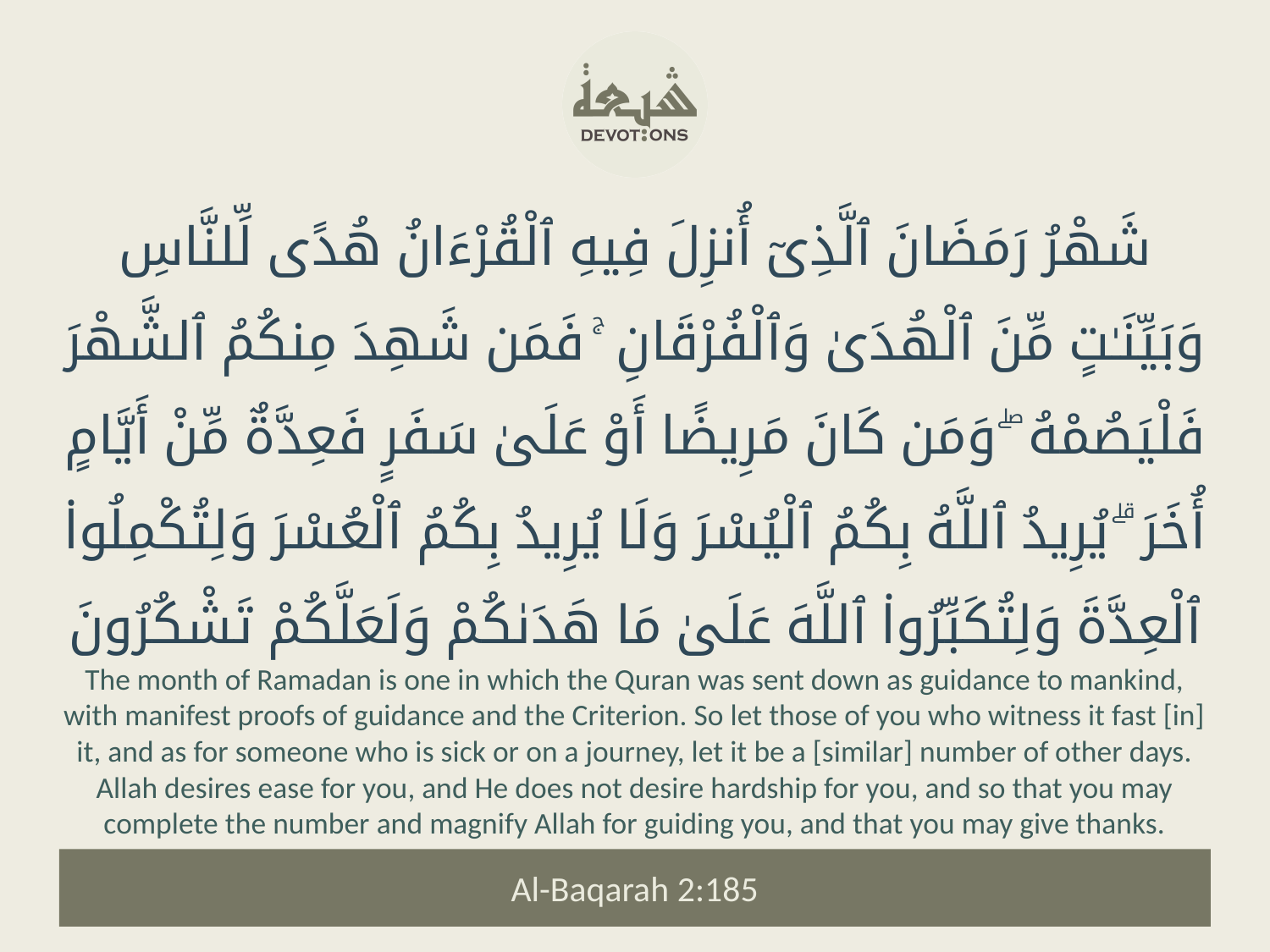

شَهْرُ رَمَضَانَ ٱلَّذِىٓ أُنزِلَ فِيهِ ٱلْقُرْءَانُ هُدًى لِّلنَّاسِ وَبَيِّنَـٰتٍ مِّنَ ٱلْهُدَىٰ وَٱلْفُرْقَانِ ۚ فَمَن شَهِدَ مِنكُمُ ٱلشَّهْرَ فَلْيَصُمْهُ ۖ وَمَن كَانَ مَرِيضًا أَوْ عَلَىٰ سَفَرٍ فَعِدَّةٌ مِّنْ أَيَّامٍ أُخَرَ ۗ يُرِيدُ ٱللَّهُ بِكُمُ ٱلْيُسْرَ وَلَا يُرِيدُ بِكُمُ ٱلْعُسْرَ وَلِتُكْمِلُوا۟ ٱلْعِدَّةَ وَلِتُكَبِّرُوا۟ ٱللَّهَ عَلَىٰ مَا هَدَىٰكُمْ وَلَعَلَّكُمْ تَشْكُرُونَ
The month of Ramadan is one in which the Quran was sent down as guidance to mankind, with manifest proofs of guidance and the Criterion. So let those of you who witness it fast [in] it, and as for someone who is sick or on a journey, let it be a [similar] number of other days. Allah desires ease for you, and He does not desire hardship for you, and so that you may complete the number and magnify Allah for guiding you, and that you may give thanks.
Al-Baqarah 2:185